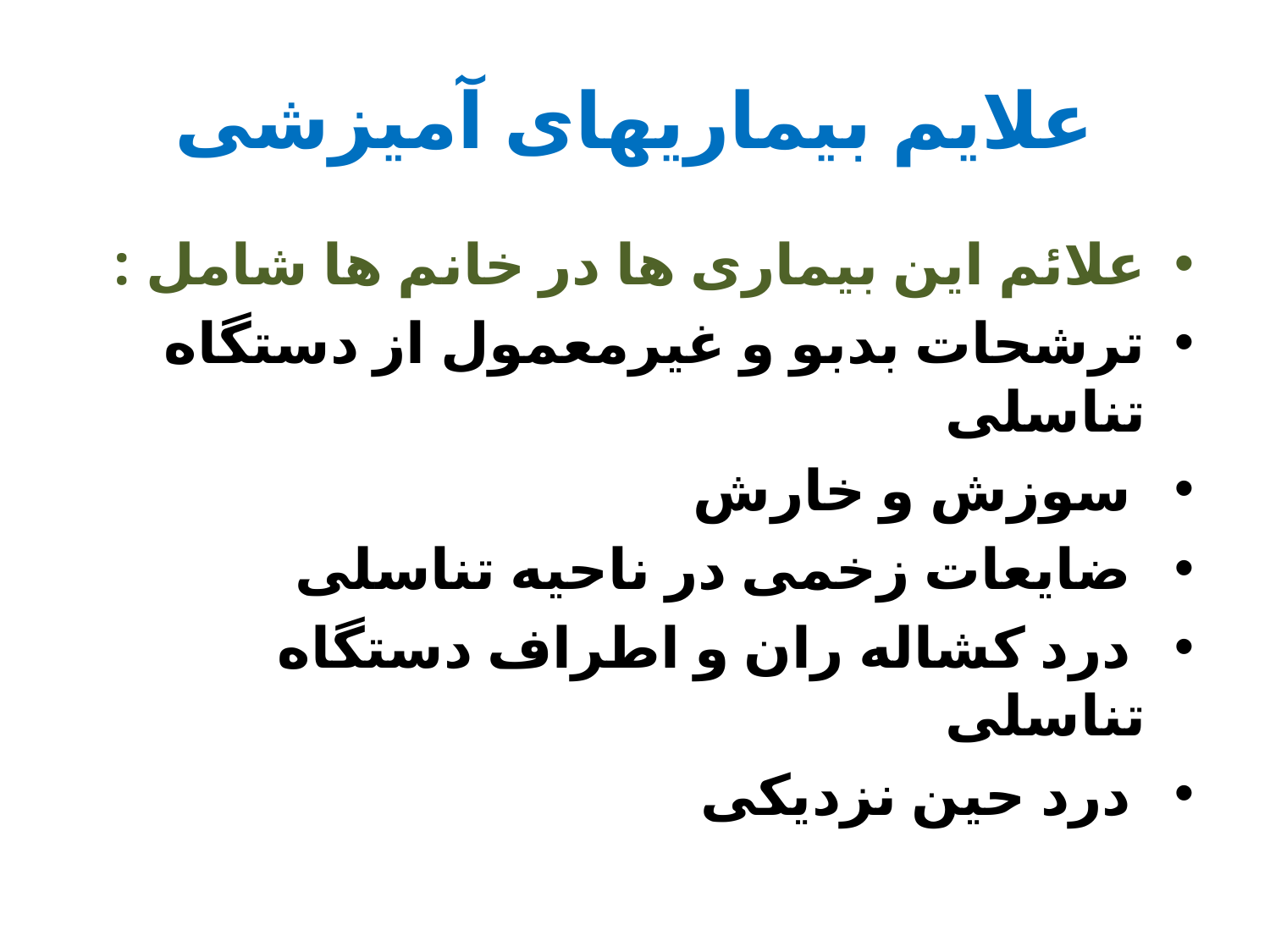

# علایم بیماریهای آمیزشی
علائم این بیماری ها در خانم ها شامل :
ترشحات بدبو و غیرمعمول از دستگاه تناسلی
 سوزش و خارش
 ضایعات زخمی در ناحیه تناسلی
 درد کشاله ران و اطراف دستگاه تناسلی
 درد حین نزدیکی